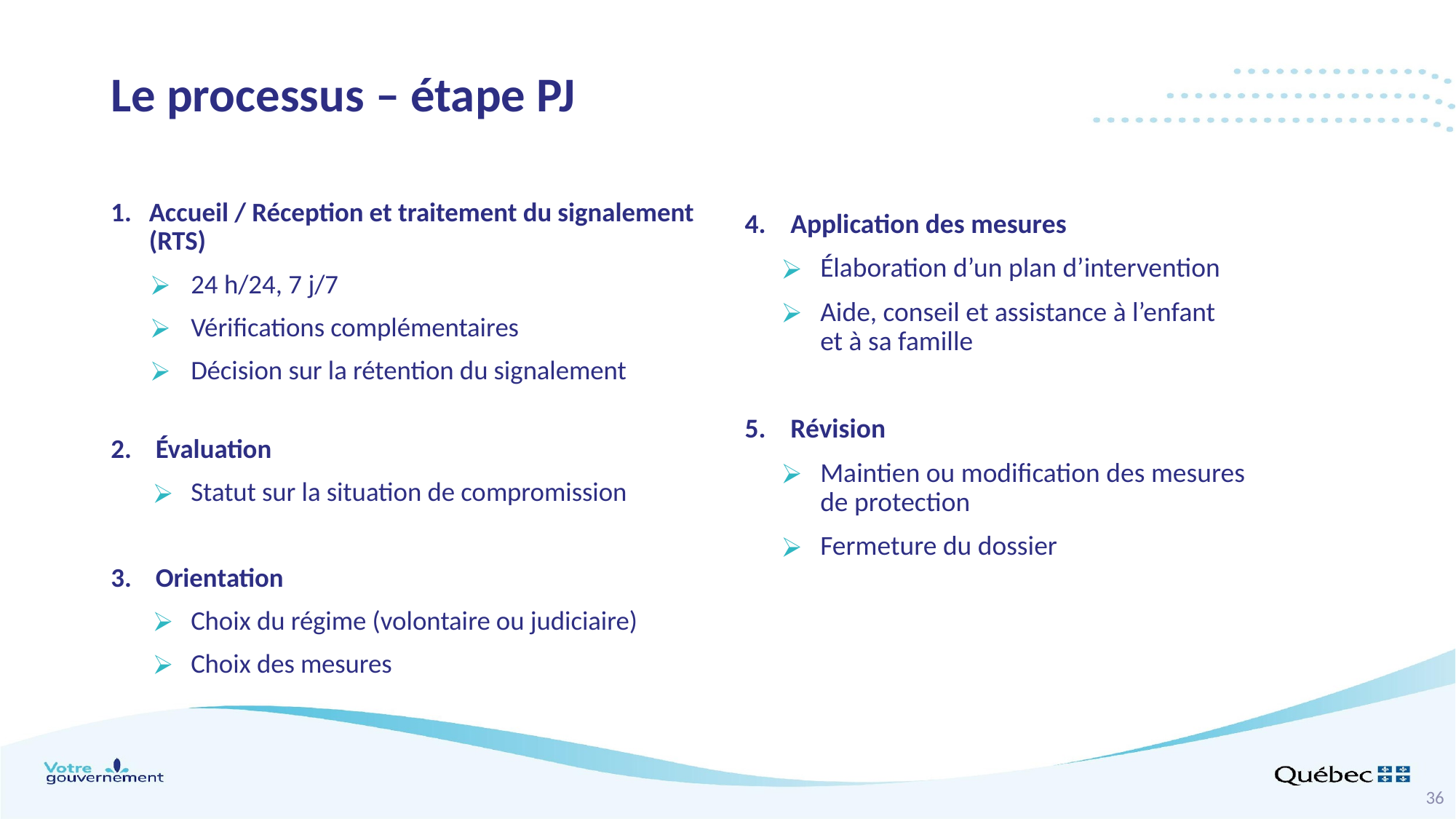

# Le processus – étape PJ

 4.    Application des mesures
Élaboration d’un plan d’intervention
Aide, conseil et assistance à l’enfant
et à sa famille

 5.    Révision
Maintien ou modification des mesures
de protection
Fermeture du dossier

1. 	Accueil / Réception et traitement du signalement (RTS)
24 h/24, 7 j/7
Vérifications complémentaires
Décision sur la rétention du signalement

2.    Évaluation
Statut sur la situation de compromission

3.    Orientation
Choix du régime (volontaire ou judiciaire)
Choix des mesures

36